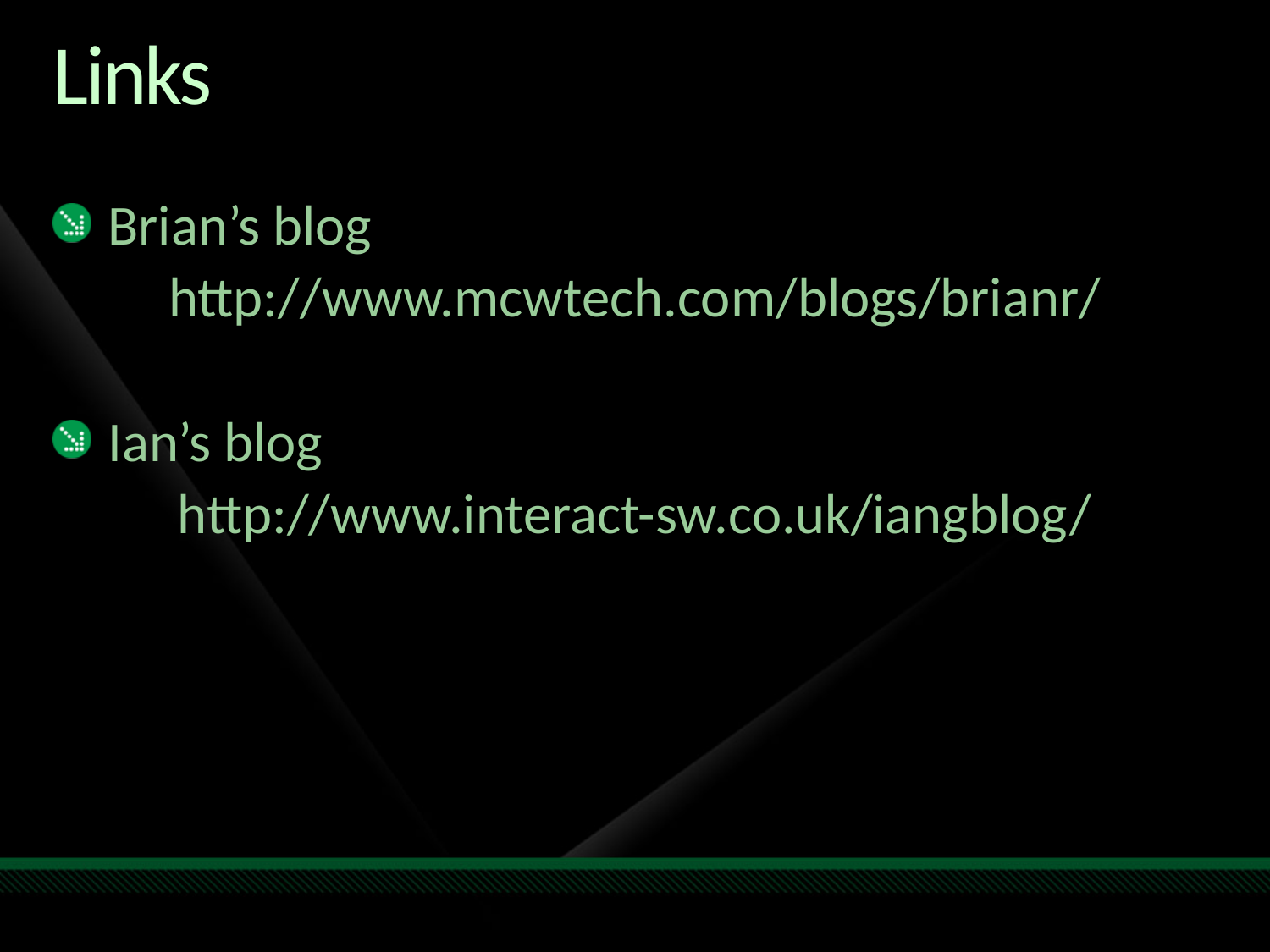

# Links
Brian’s blog
http://www.mcwtech.com/blogs/brianr/

Ian’s blog
http://www.interact-sw.co.uk/iangblog/